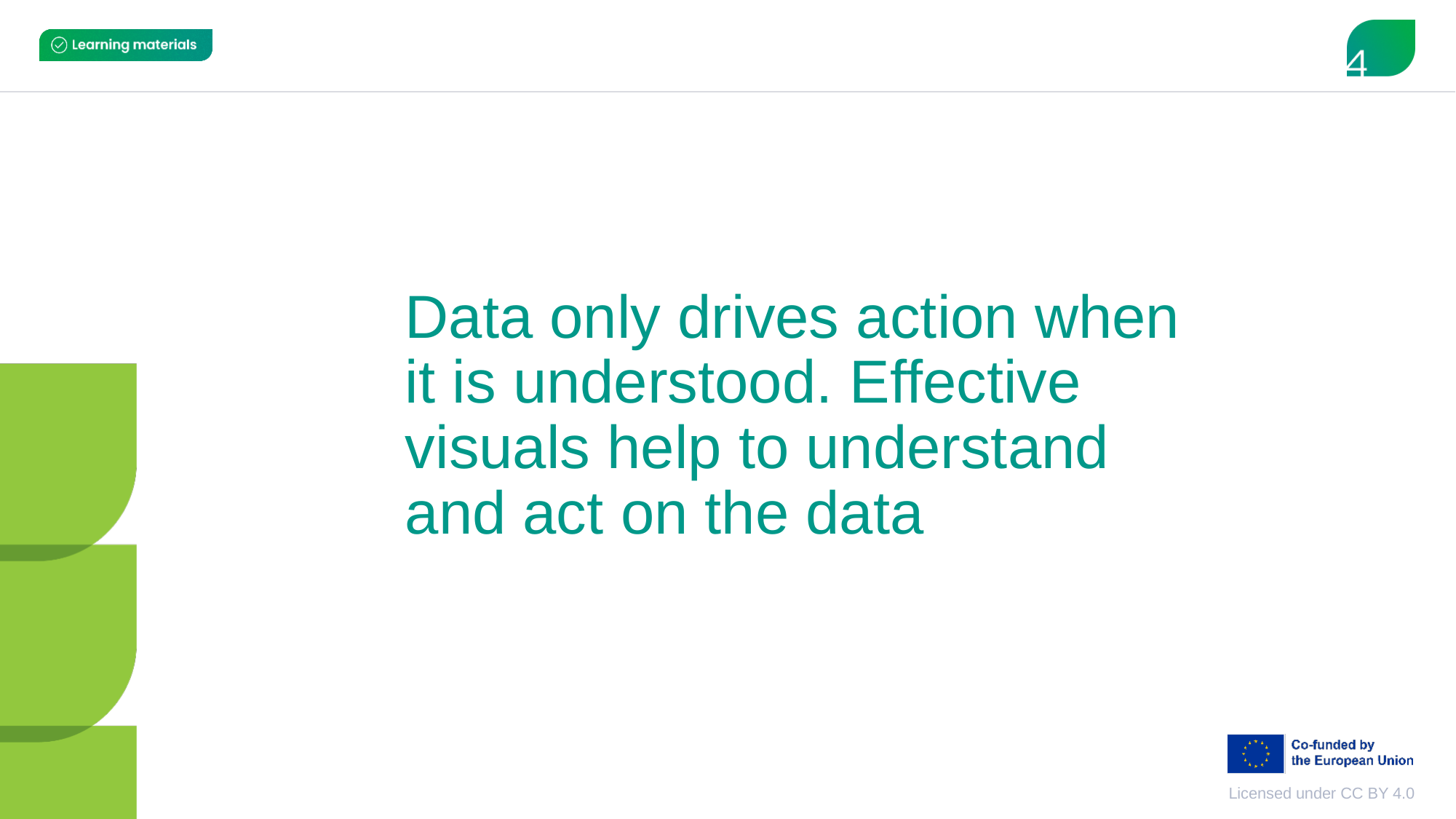

# Data only drives action when it is understood. Effective visuals help to understand and act on the data